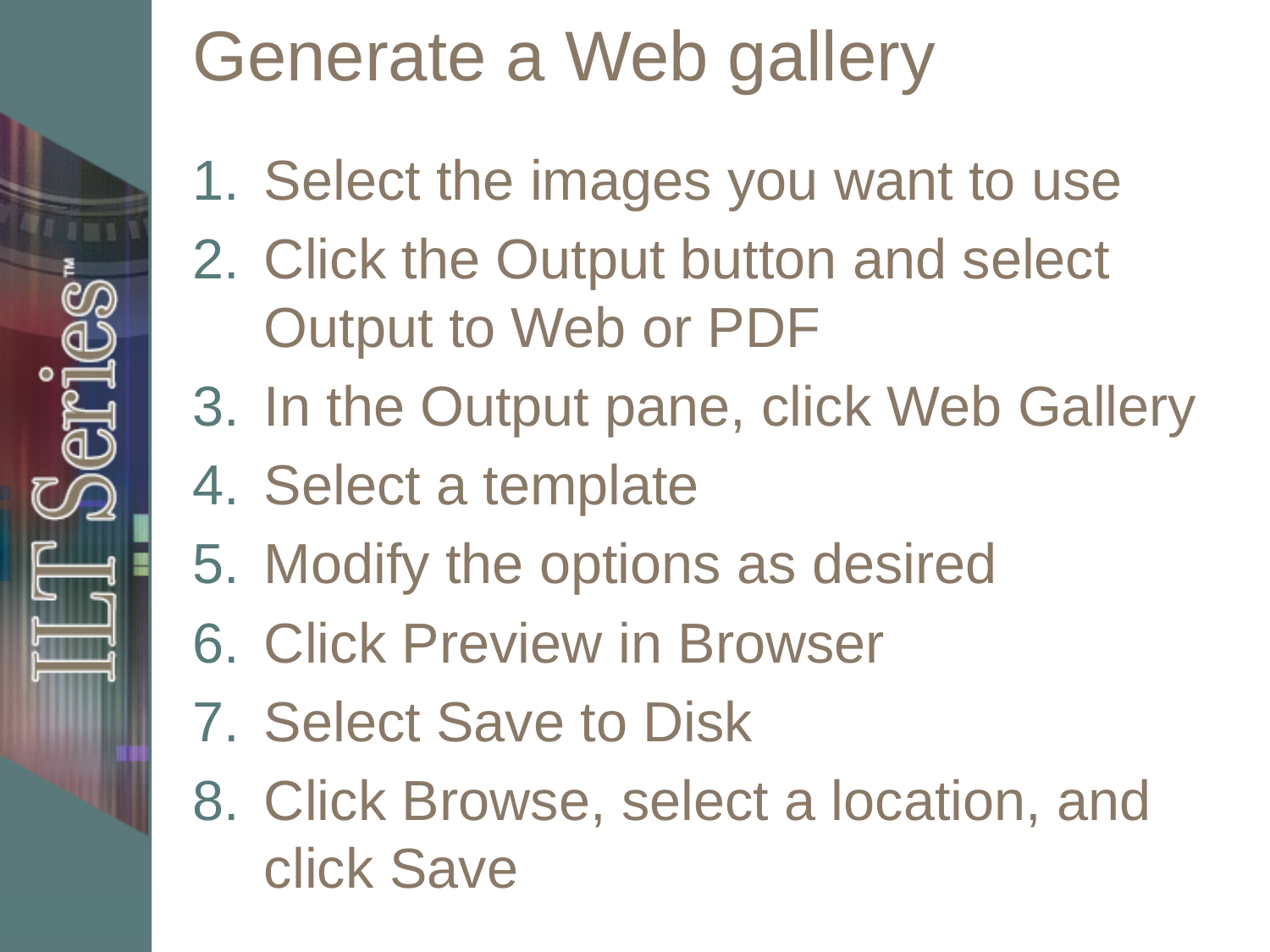

# Generate a Web gallery
Select the images you want to use
Click the Output button and select Output to Web or PDF
In the Output pane, click Web Gallery
Select a template
Modify the options as desired
Click Preview in Browser
Select Save to Disk
Click Browse, select a location, and click Save